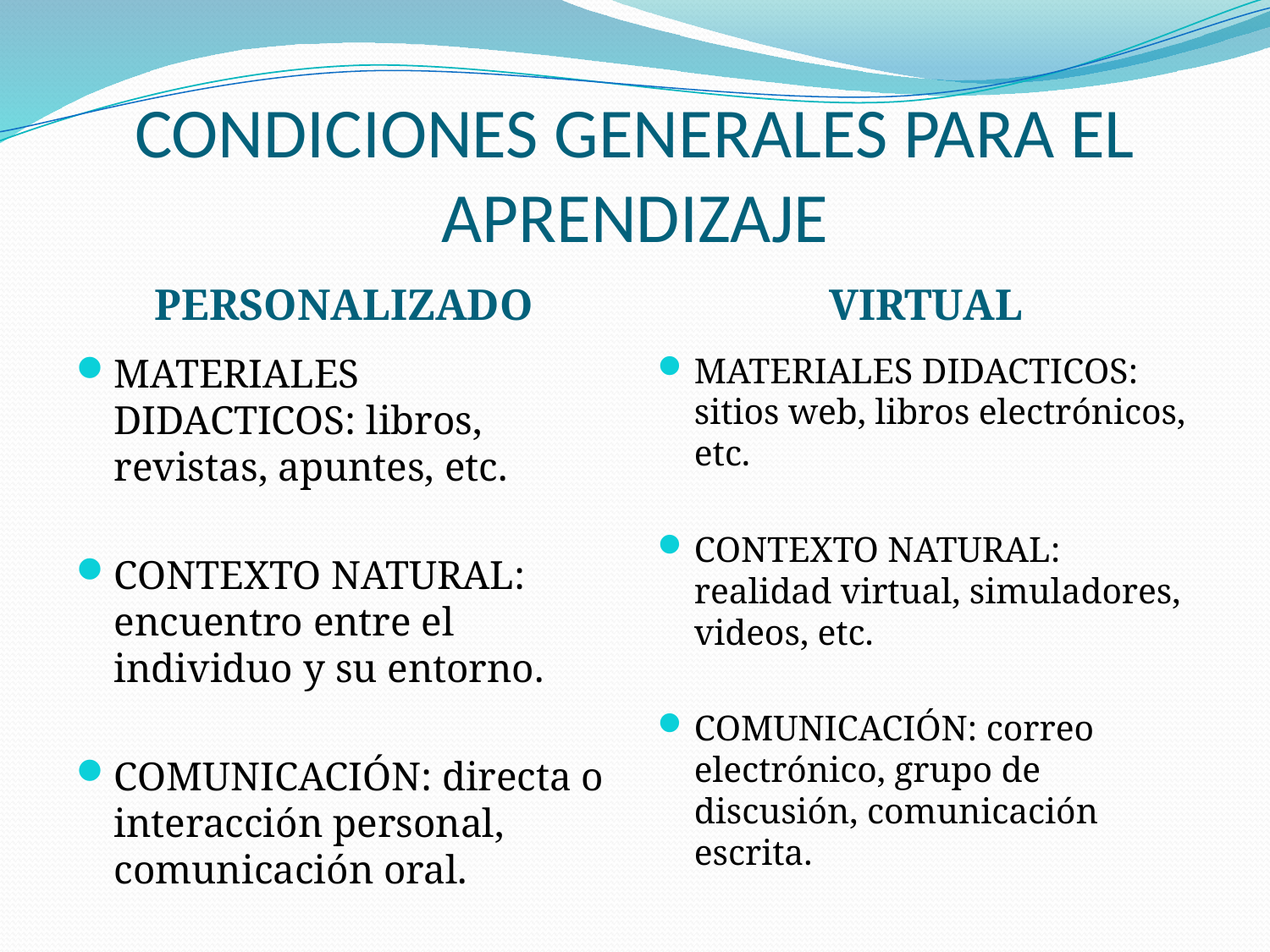

# CONDICIONES GENERALES PARA EL APRENDIZAJE
PERSONALIZADO
VIRTUAL
MATERIALES DIDACTICOS: libros, revistas, apuntes, etc.

CONTEXTO NATURAL: encuentro entre el individuo y su entorno.

COMUNICACIÓN: directa o interacción personal, comunicación oral.
MATERIALES DIDACTICOS: sitios web, libros electrónicos, etc.

CONTEXTO NATURAL: realidad virtual, simuladores, videos, etc.

COMUNICACIÓN: correo electrónico, grupo de discusión, comunicación escrita.